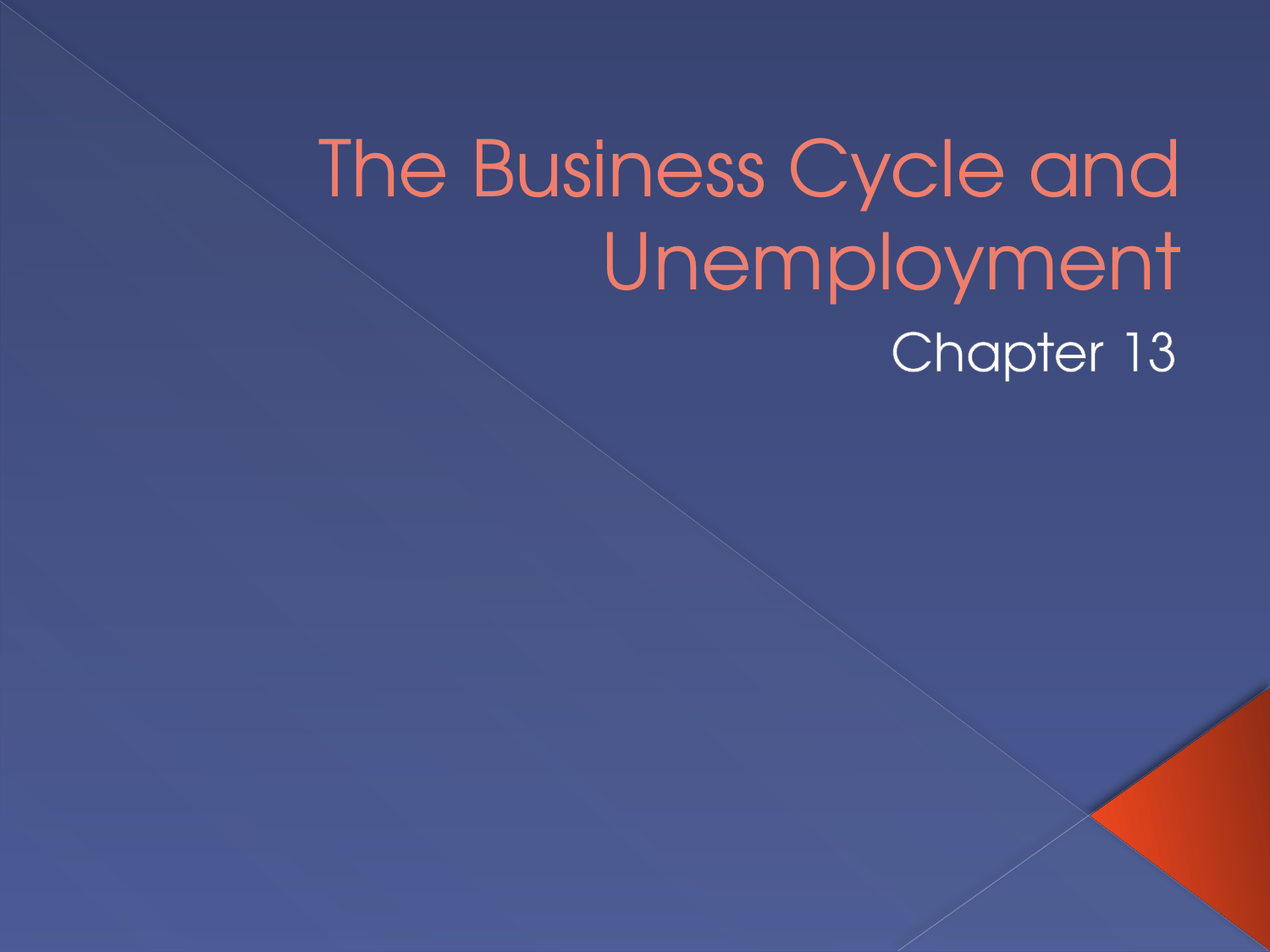

# The Business Cycle and Unemployment
Chapter 13